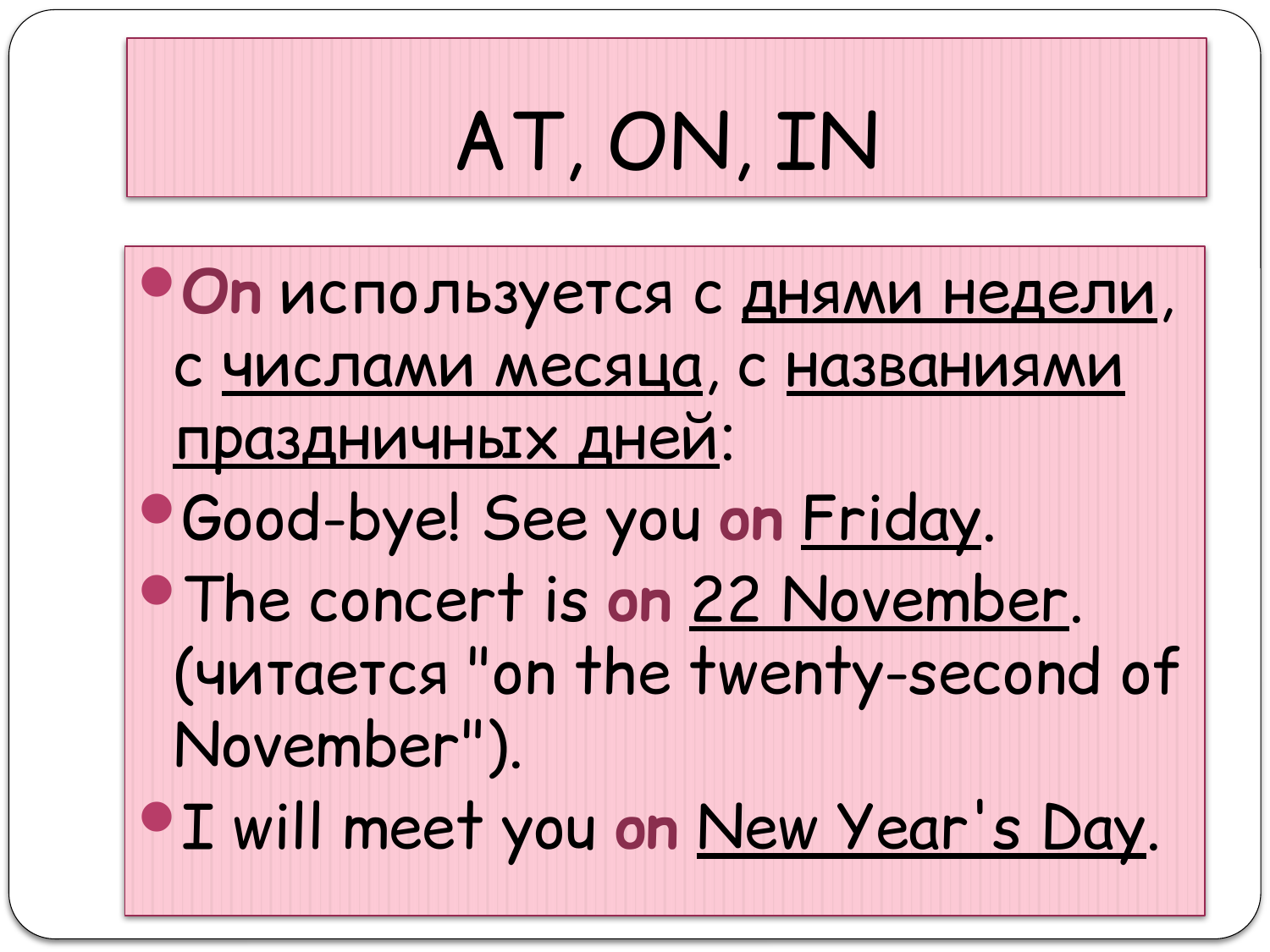

# AT, ON, IN
On используется с днями недели, с числами месяца, с названиями праздничных дней:
Good-bye! See you on Friday.
The concert is on 22 November. (читается "on the twenty-second of November").
I will meet you on New Year's Day.